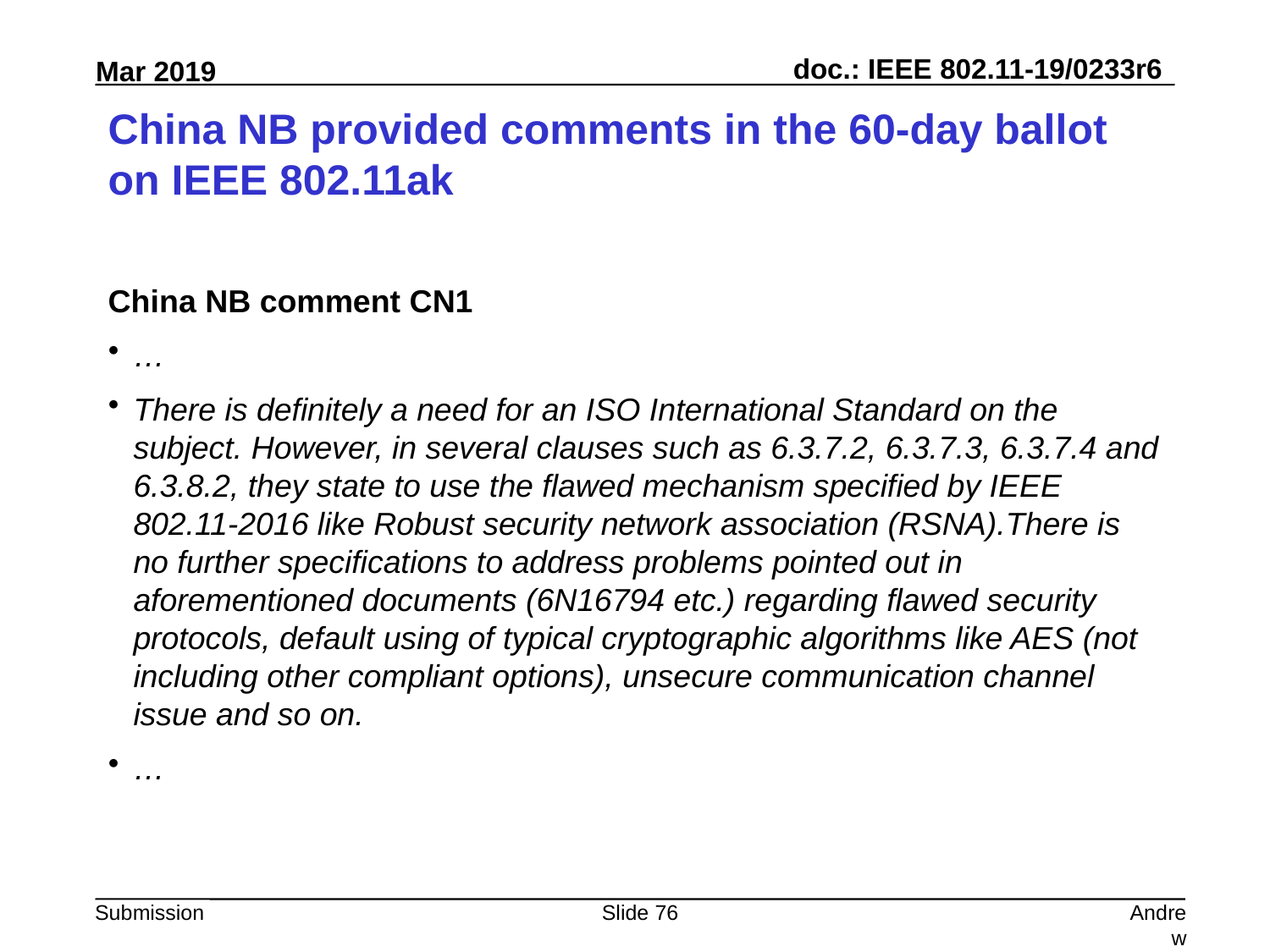

# China NB provided comments in the 60-day ballot on IEEE 802.11ak
China NB comment CN1
…
There is definitely a need for an ISO International Standard on the subject. However, in several clauses such as 6.3.7.2, 6.3.7.3, 6.3.7.4 and 6.3.8.2, they state to use the flawed mechanism specified by IEEE 802.11-2016 like Robust security network association (RSNA).There is no further specifications to address problems pointed out in aforementioned documents (6N16794 etc.) regarding flawed security protocols, default using of typical cryptographic algorithms like AES (not including other compliant options), unsecure communication channel issue and so on.
…
Slide 76
Andrew Myles, Cisco